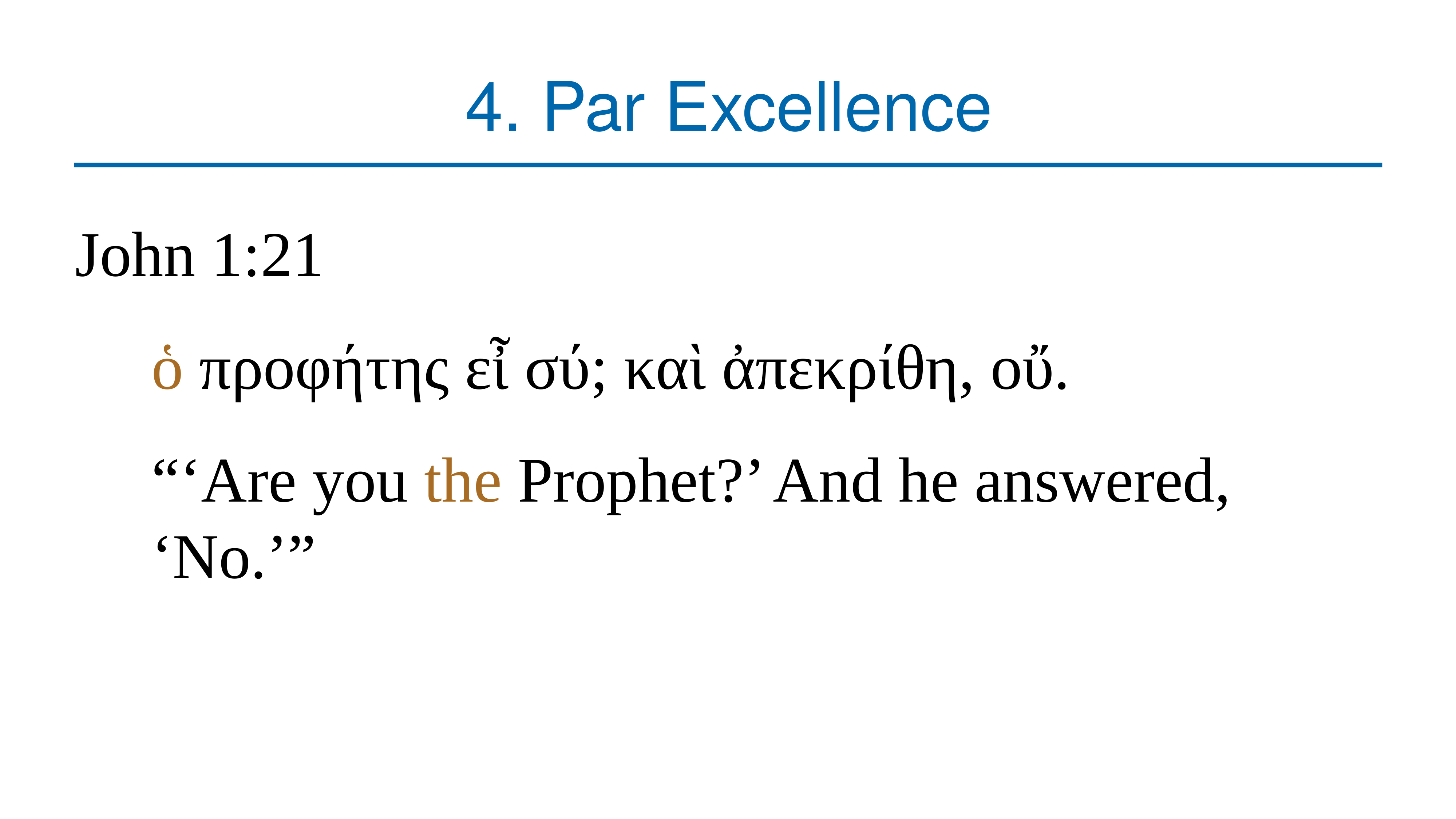

# 4. Par Excellence
John 1:21
ὁ προφήτης εἶ σύ; καὶ ἀπεκρίθη, οὔ.
“‘Are you the Prophet?’ And he answered, ‘No.’”